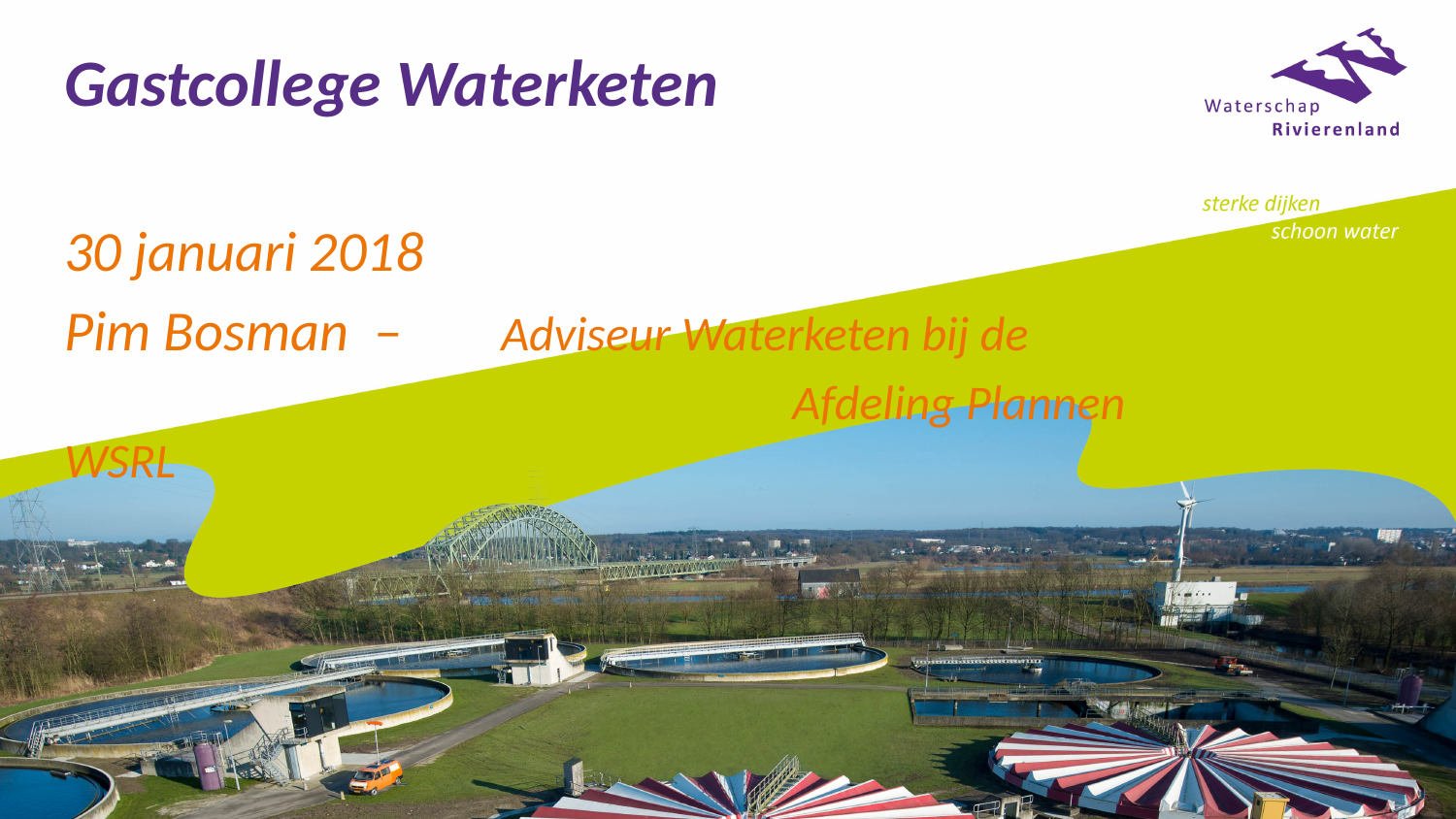

# Gastcollege Waterketen

30 januari 2018
Pim Bosman  –	Adviseur Waterketen bij de
					Afdeling Plannen WSRL